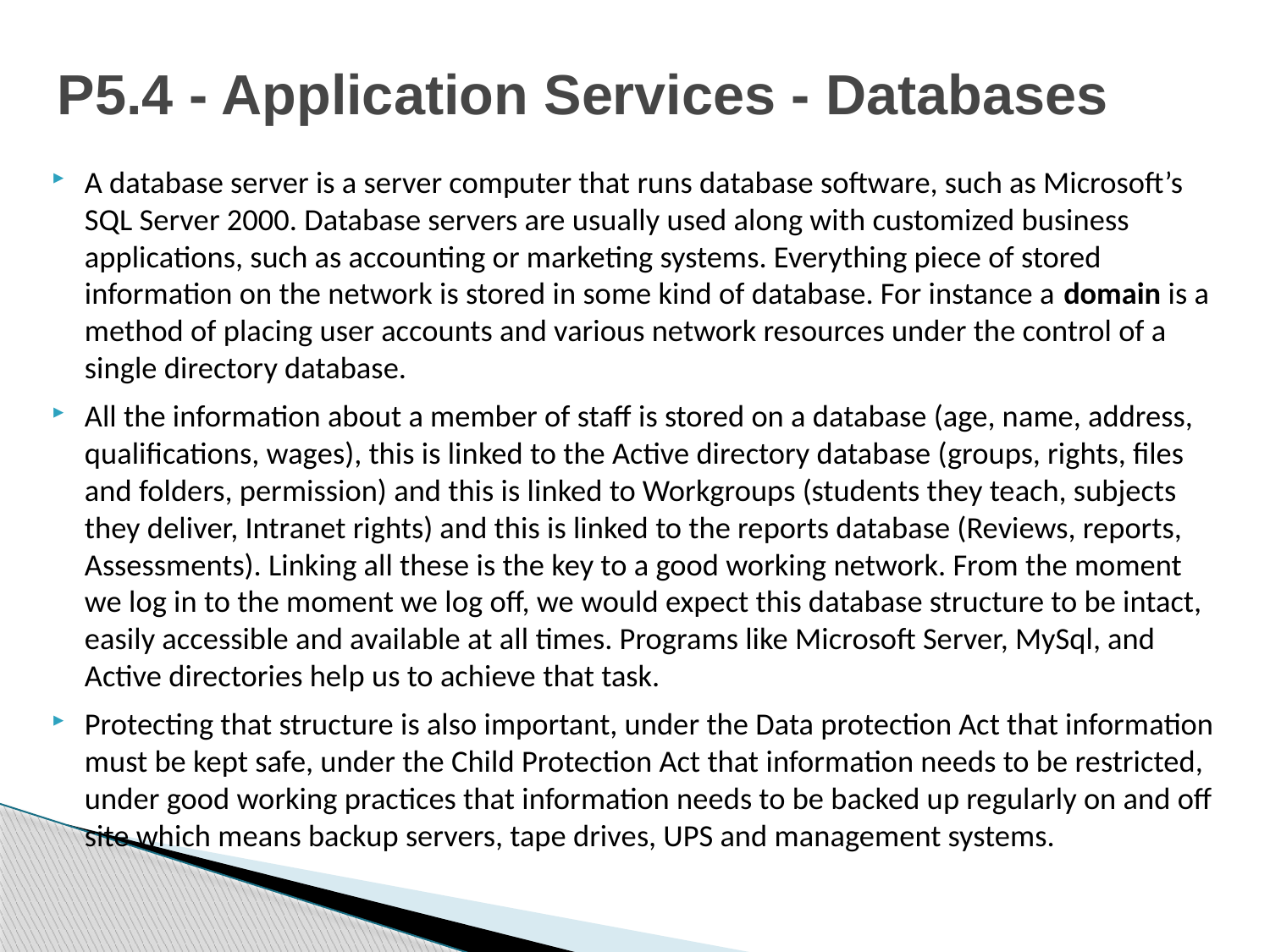

# P5.4 - Application Services - Databases
A database server is a server computer that runs database software, such as Microsoft’s SQL Server 2000. Database servers are usually used along with customized business applications, such as accounting or marketing systems. Everything piece of stored information on the network is stored in some kind of database. For instance a domain is a method of placing user accounts and various network resources under the control of a single directory database.
All the information about a member of staff is stored on a database (age, name, address, qualifications, wages), this is linked to the Active directory database (groups, rights, files and folders, permission) and this is linked to Workgroups (students they teach, subjects they deliver, Intranet rights) and this is linked to the reports database (Reviews, reports, Assessments). Linking all these is the key to a good working network. From the moment we log in to the moment we log off, we would expect this database structure to be intact, easily accessible and available at all times. Programs like Microsoft Server, MySql, and Active directories help us to achieve that task.
Protecting that structure is also important, under the Data protection Act that information must be kept safe, under the Child Protection Act that information needs to be restricted, under good working practices that information needs to be backed up regularly on and off site which means backup servers, tape drives, UPS and management systems.